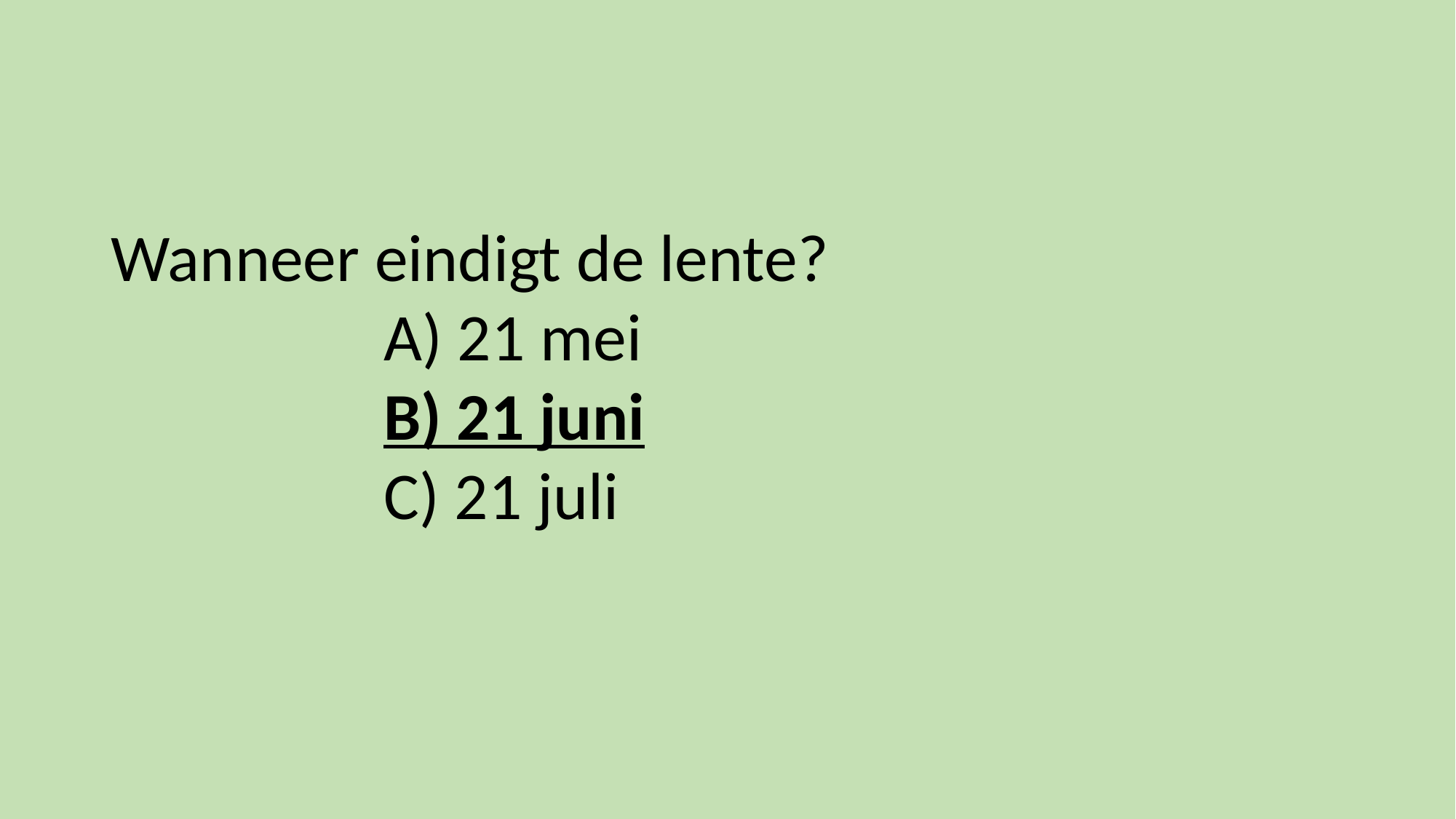

Wanneer eindigt de lente?
		A) 21 mei
		B) 21 juni
		C) 21 juli